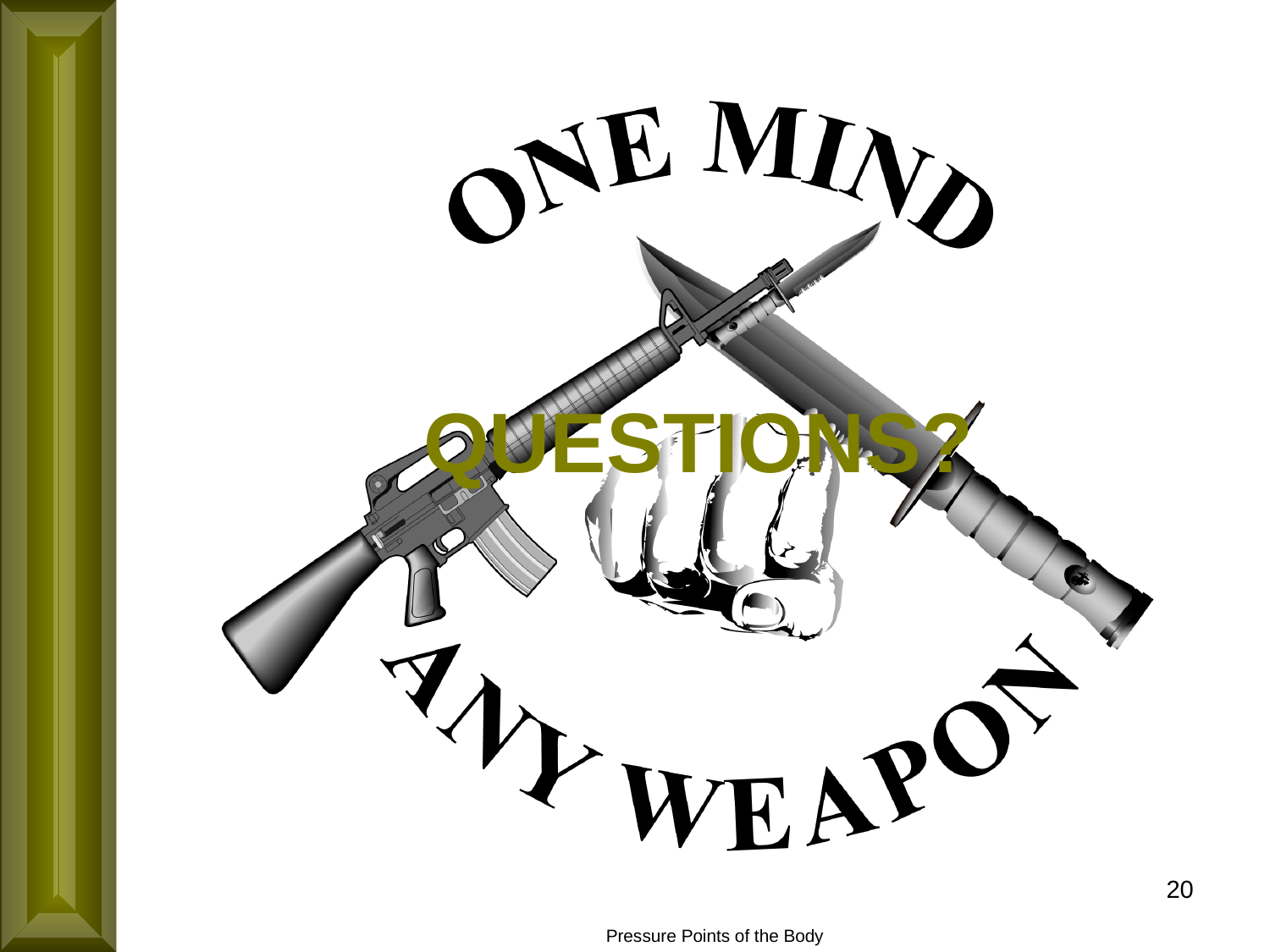

# QUESTIONS?
20
Pressure Points of the Body